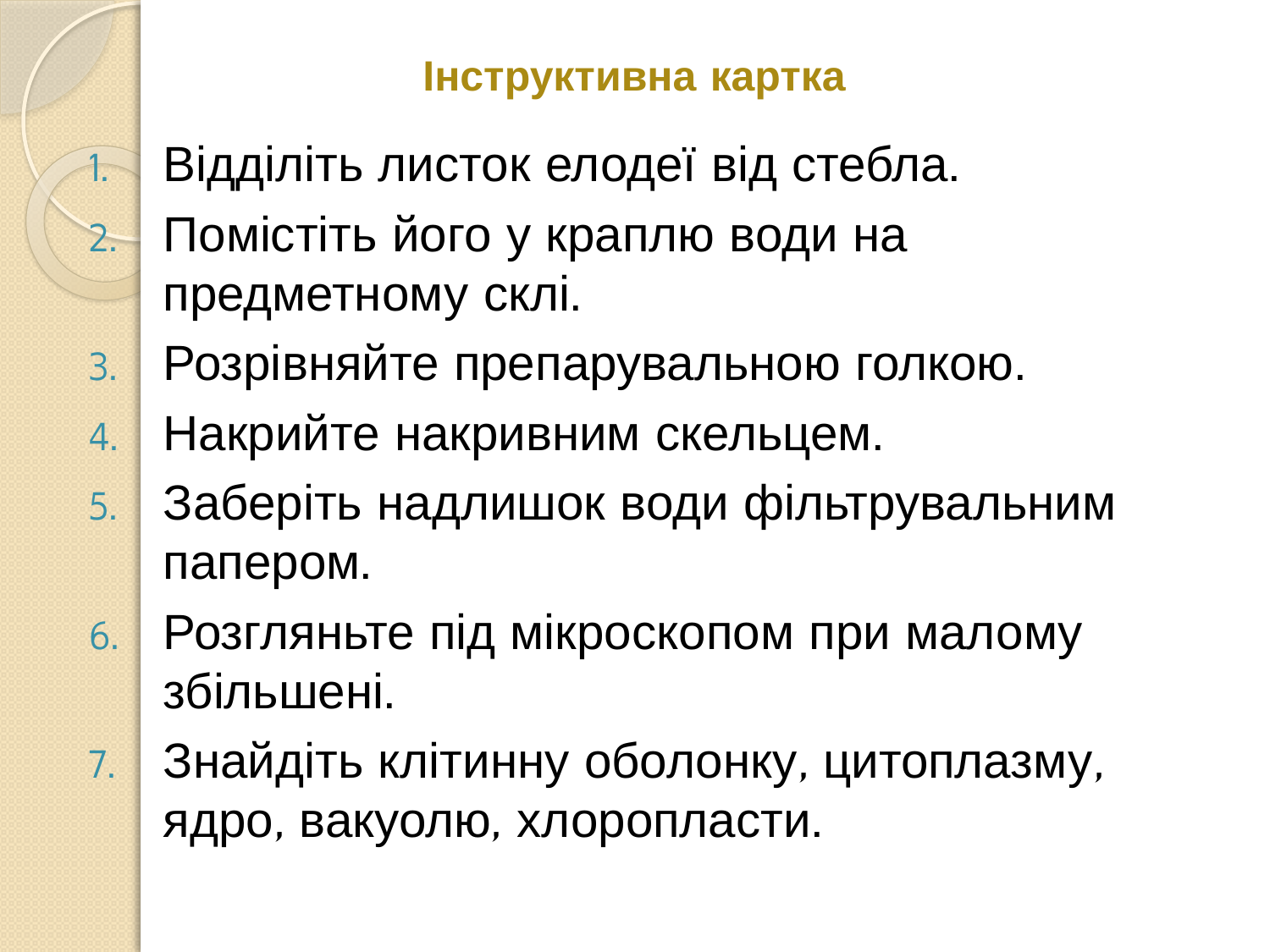

Інструктивна картка
Відділіть листок елодеї від стебла.
Помістіть його у краплю води на предметному склі.
Розрівняйте препарувальною голкою.
Накрийте накривним скельцем.
Заберіть надлишок води фільтрувальним папером.
Розгляньте під мікроскопом при малому збільшені.
Знайдіть клітинну оболонку, цитоплазму, ядро, вакуолю, хлоропласти.